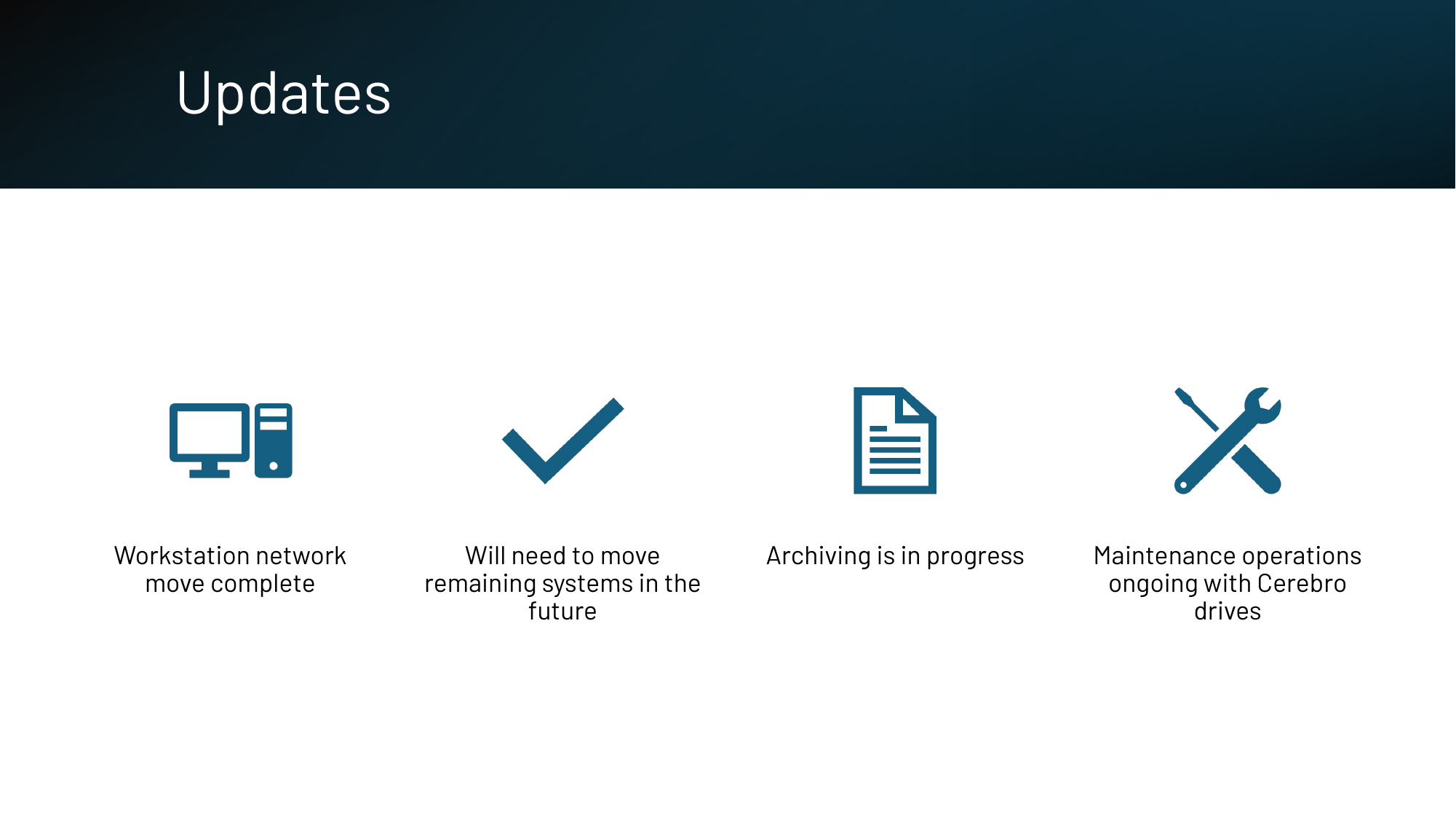

# Updates
Workstation network move complete
Will need to move remaining systems in the future
Archiving is in progress
Maintenance operations ongoing with Cerebro drives